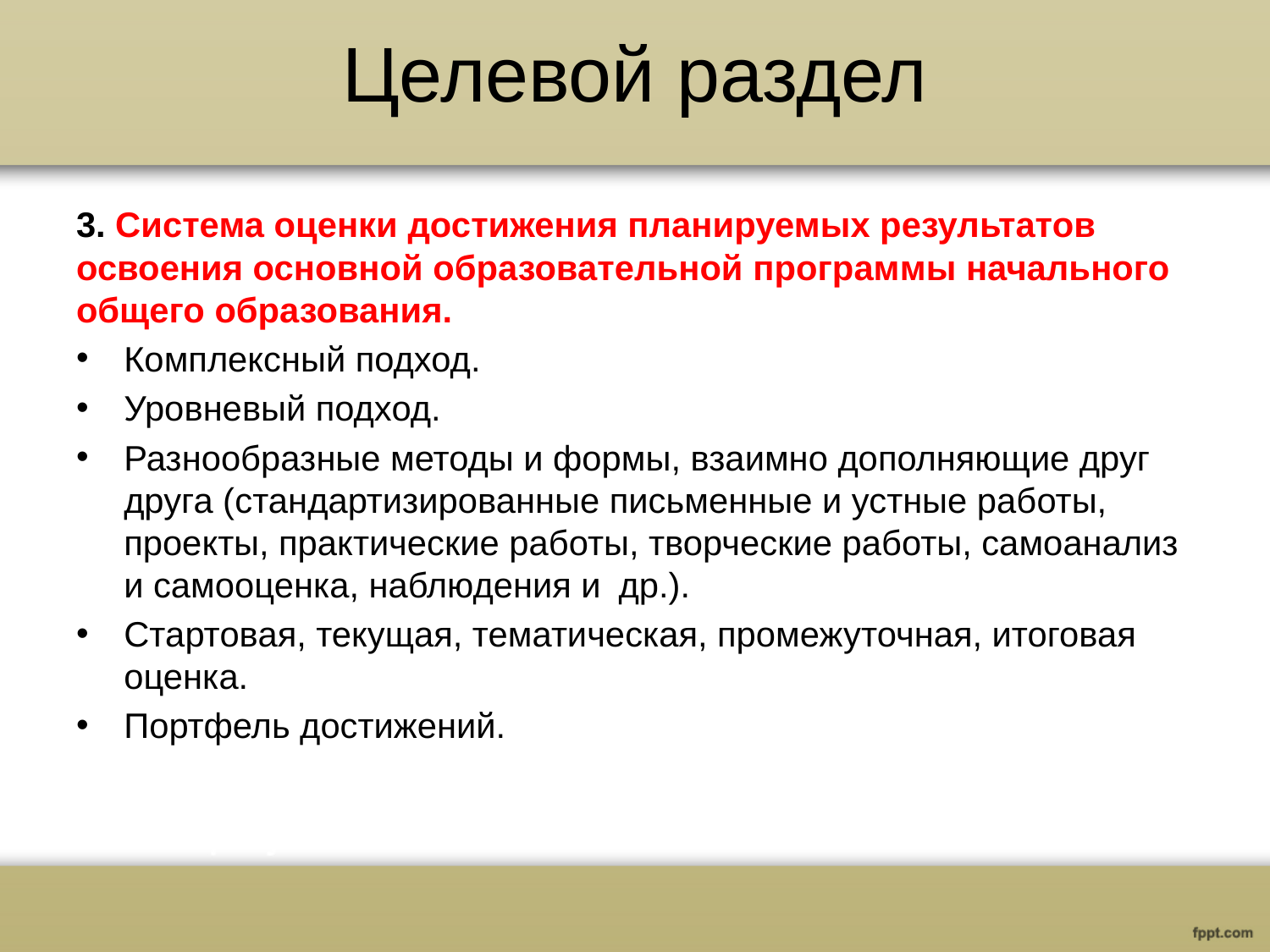

# Целевой раздел
3. Система оценки достижения планируемых результатов освоения основной образовательной программы начального общего образования.
Комплексный подход.
Уровневый подход.
Разнообразные методы и формы, взаимно дополняющие друг друга (стандартизированные письменные и устные работы, проекты, практические работы, творческие работы, самоанализ и самооценка, наблюдения и др.).
Стартовая, текущая, тематическая, промежуточная, итоговая оценка.
Портфель достижений.